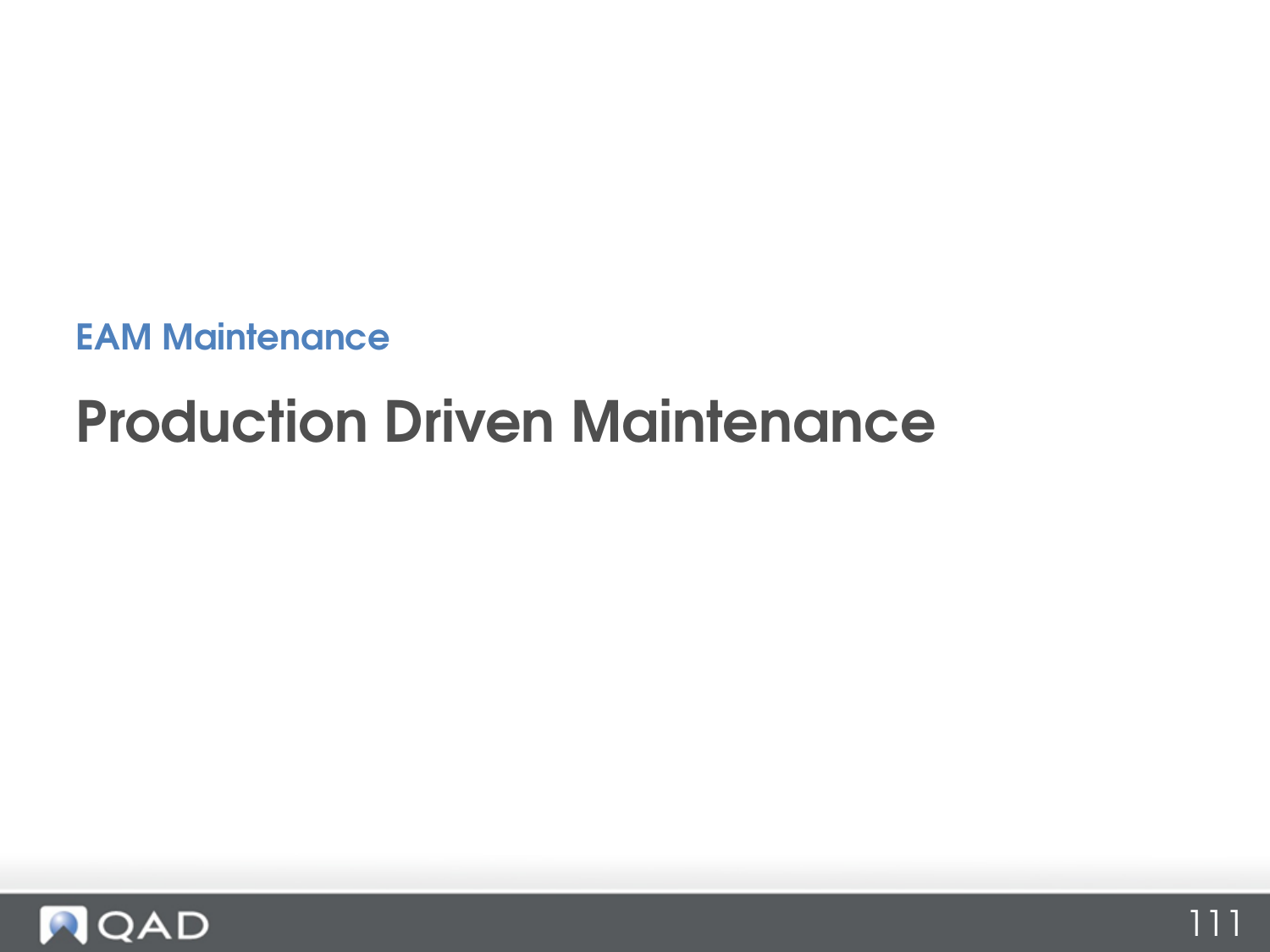

EAM Maintenance
# Production Driven Maintenance

111